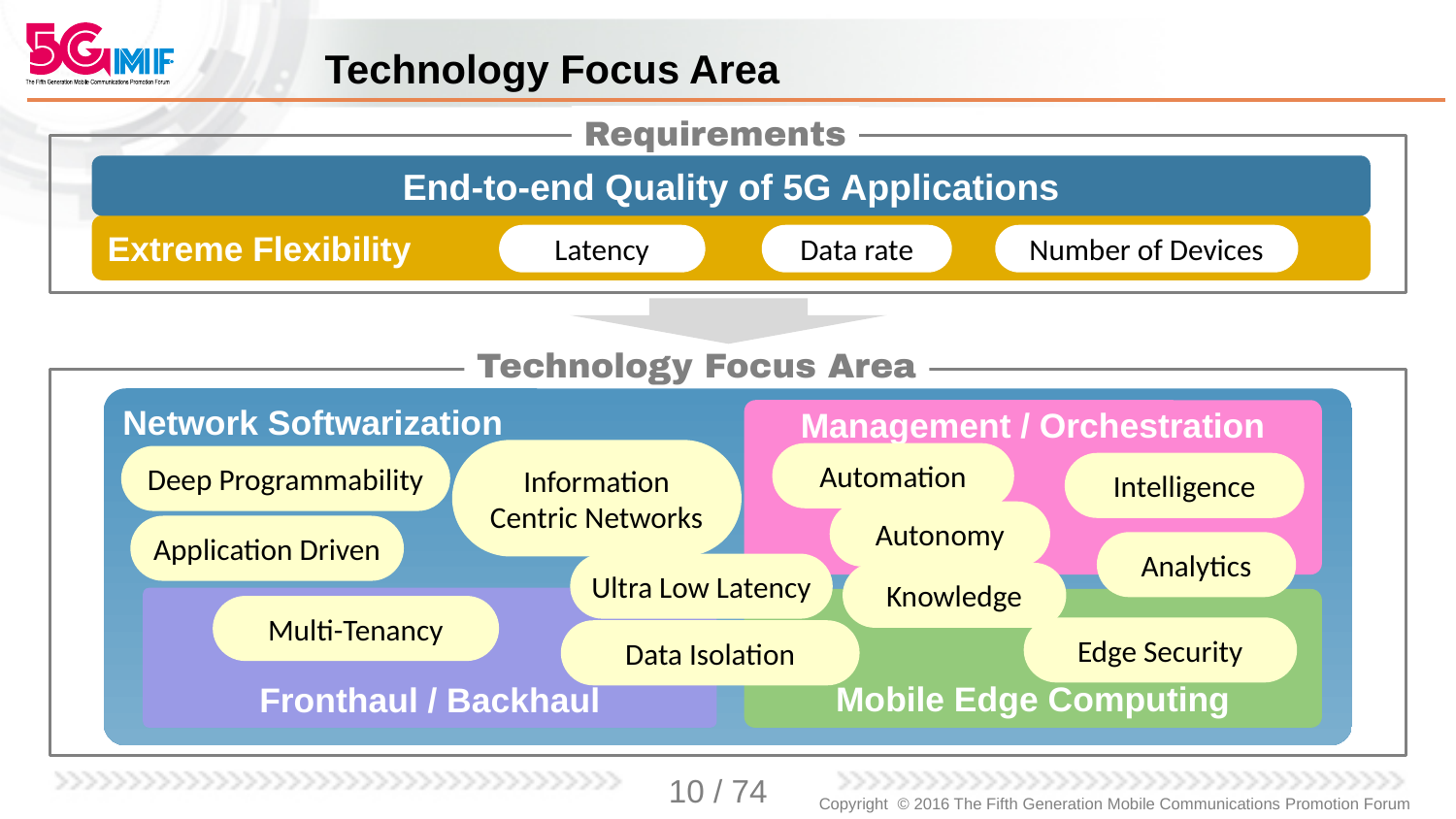

# Technology Focus Area
Requirements

End-to-end Quality of 5G Applications
Extreme Flexibility
Latency
Data rate
Number of Devices

Technology Focus Area

Network Softwarization
Management / Orchestration
Information
Centric Networks
Deep Programmability
Automation
Intelligence
Autonomy
Application Driven
Analytics
Ultra Low Latency
Knowledge
Fronthaul / Backhaul
Mobile Edge Computing
Multi-Tenancy
Edge Security
Data Isolation